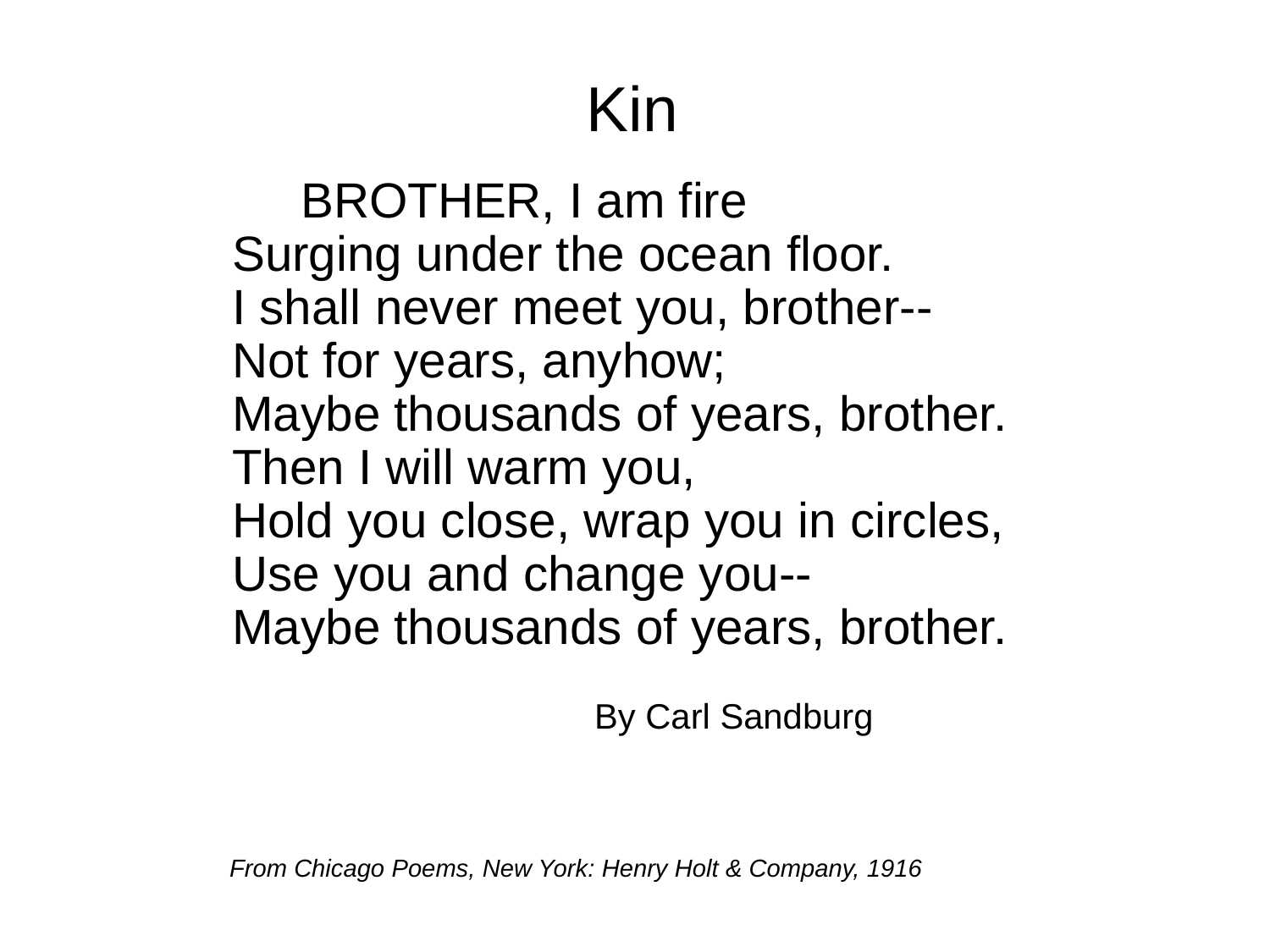

# Kin
     BROTHER, I am fire
Surging under the ocean floor.
I shall never meet you, brother--
Not for years, anyhow;
Maybe thousands of years, brother.
Then I will warm you,
Hold you close, wrap you in circles,
Use you and change you--
Maybe thousands of years, brother.
By Carl Sandburg
From Chicago Poems, New York: Henry Holt & Company, 1916